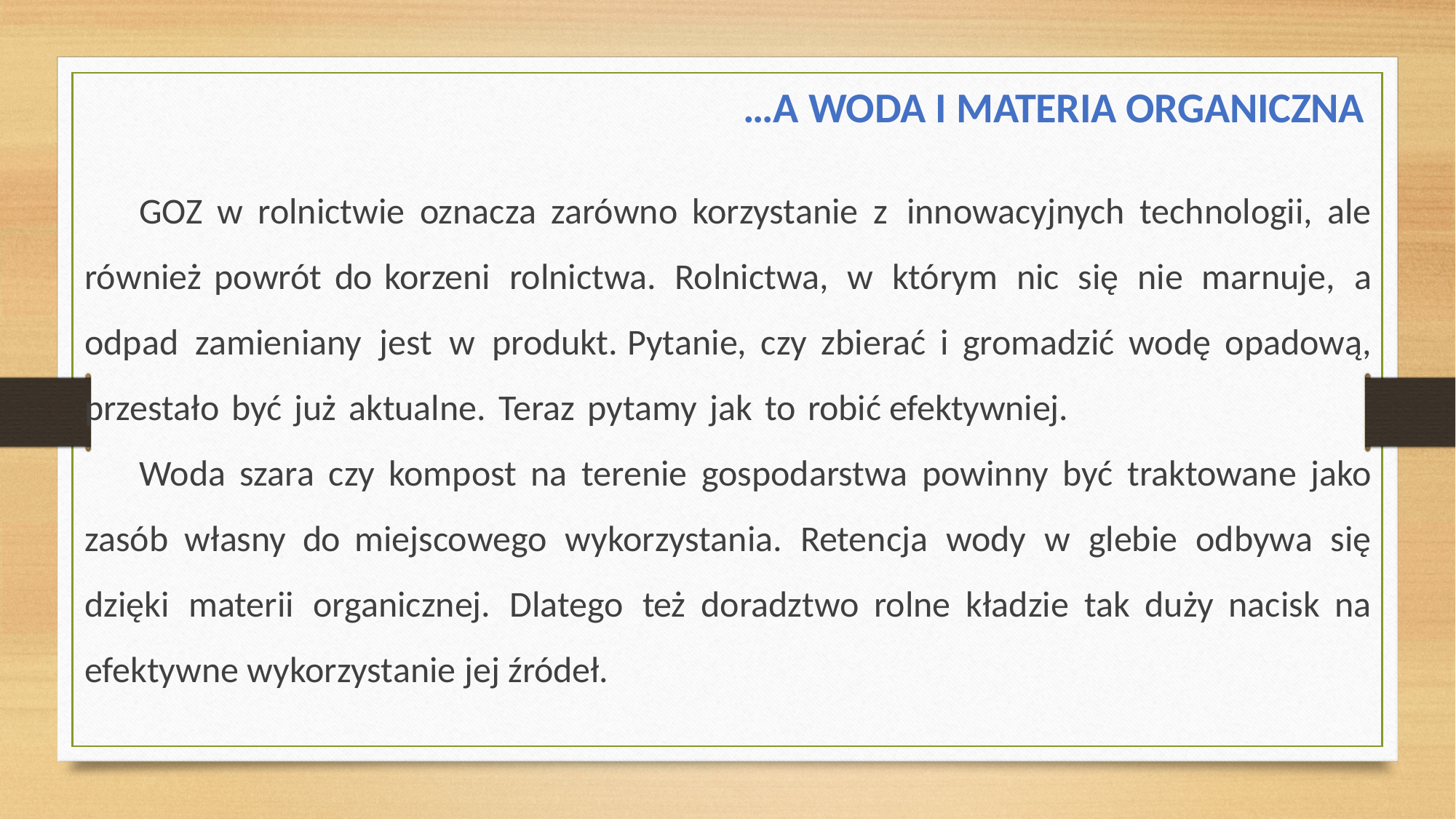

…A WODA I MATERIA ORGANICZNA
GOZ w rolnictwie oznacza zarówno korzystanie z innowacyjnych technologii, ale również powrót do korzeni rolnictwa. Rolnictwa, w którym nic się nie marnuje, a odpad zamieniany jest w produkt. Pytanie, czy zbierać i gromadzić wodę opadową, przestało być już aktualne. Teraz pytamy jak to robić efektywniej.
Woda szara czy kompost na terenie gospodarstwa powinny być traktowane jako zasób własny do miejscowego wykorzystania. Retencja wody w glebie odbywa się dzięki materii organicznej. Dlatego też doradztwo rolne kładzie tak duży nacisk na efektywne wykorzystanie jej źródeł.